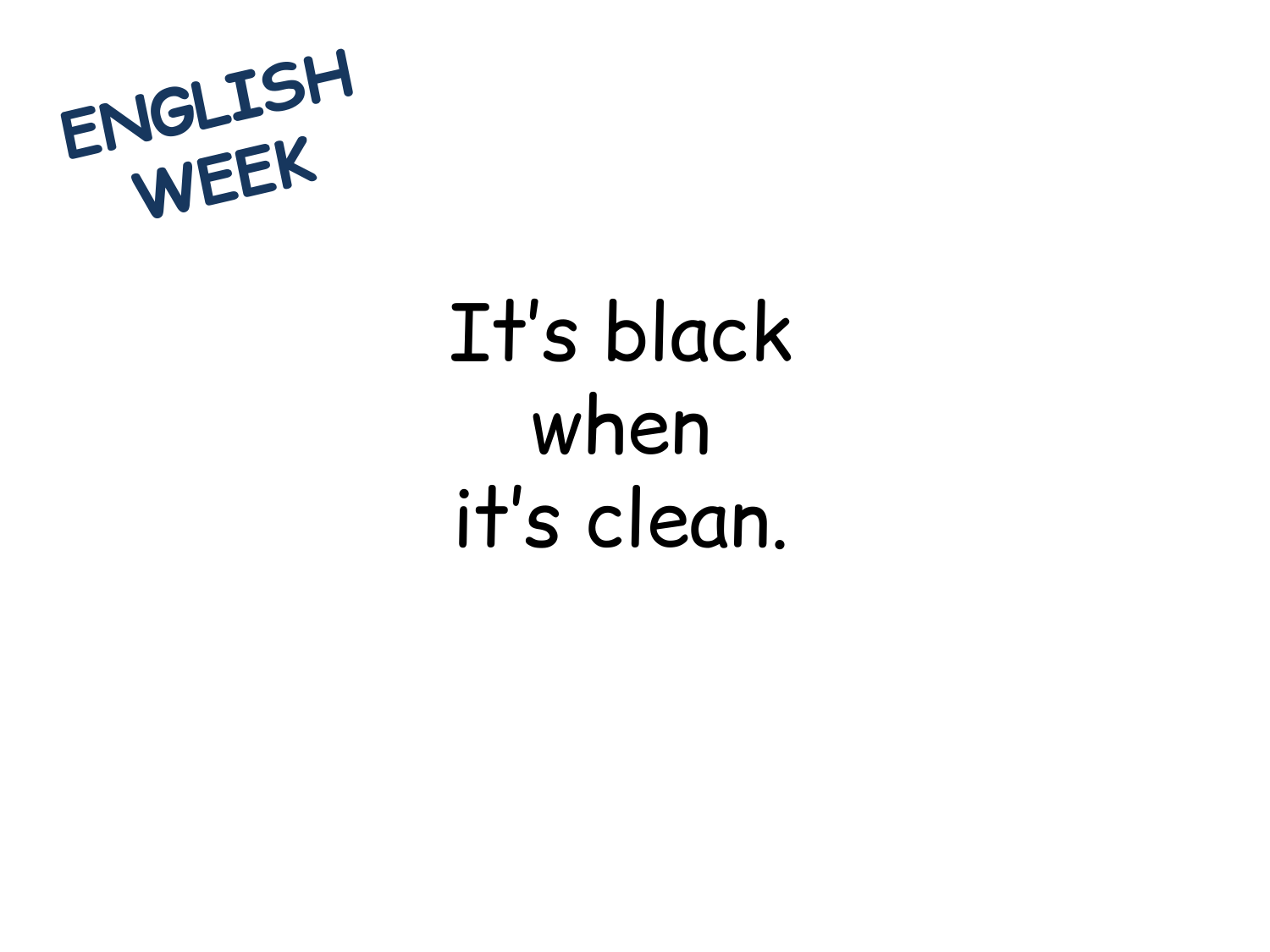

#
English week
It’s black
when
it’s clean.